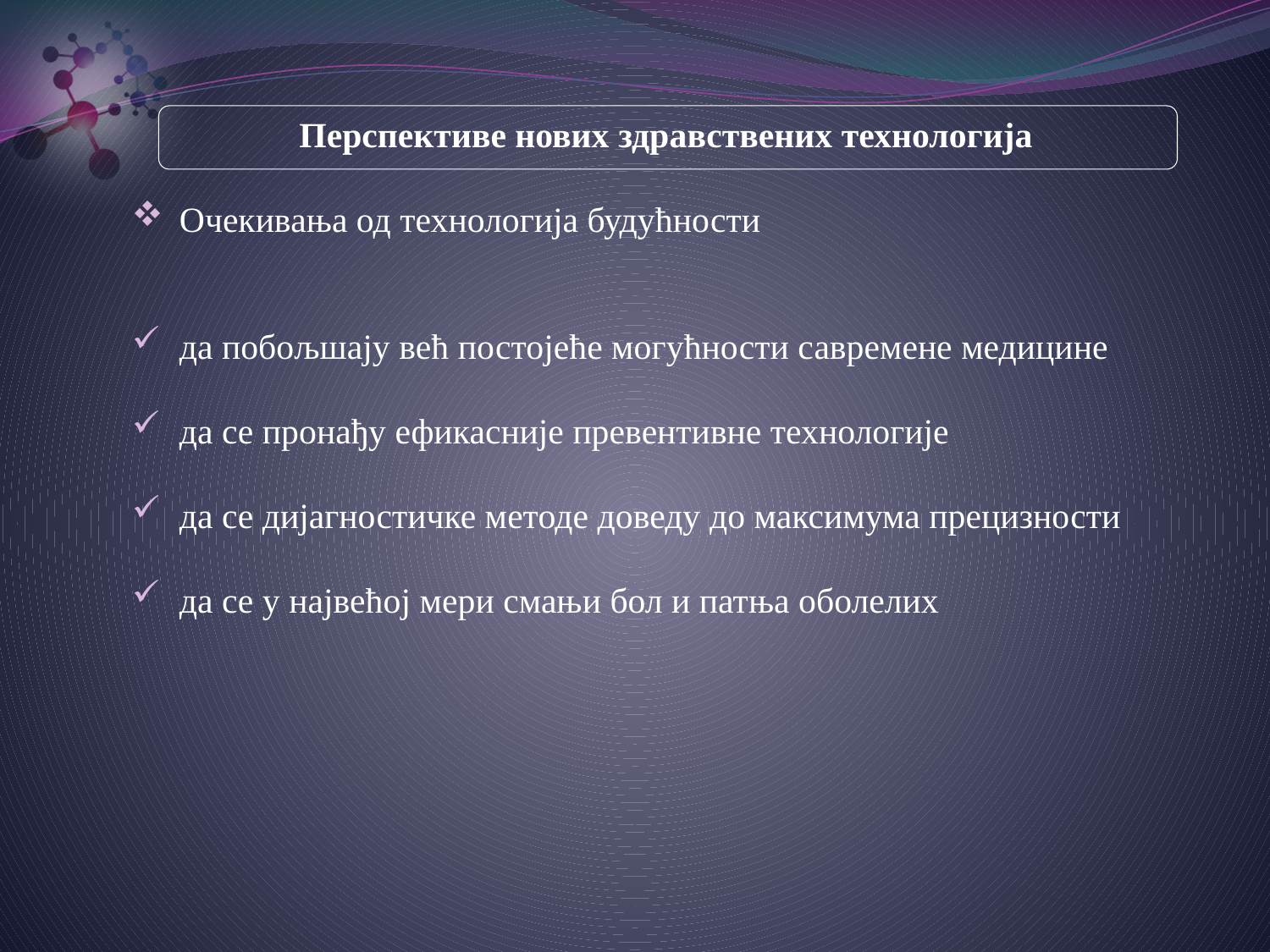

Перспективе нових здравствених технологија

Очекивања од технологија будућности

да побољшају већ постојеће могућности савремене медицине

да се пронађу ефикасније превентивне технологије

да се дијагностичке методе доведу до максимума прецизности

да се у највећој мери смањи бол и патња оболелих